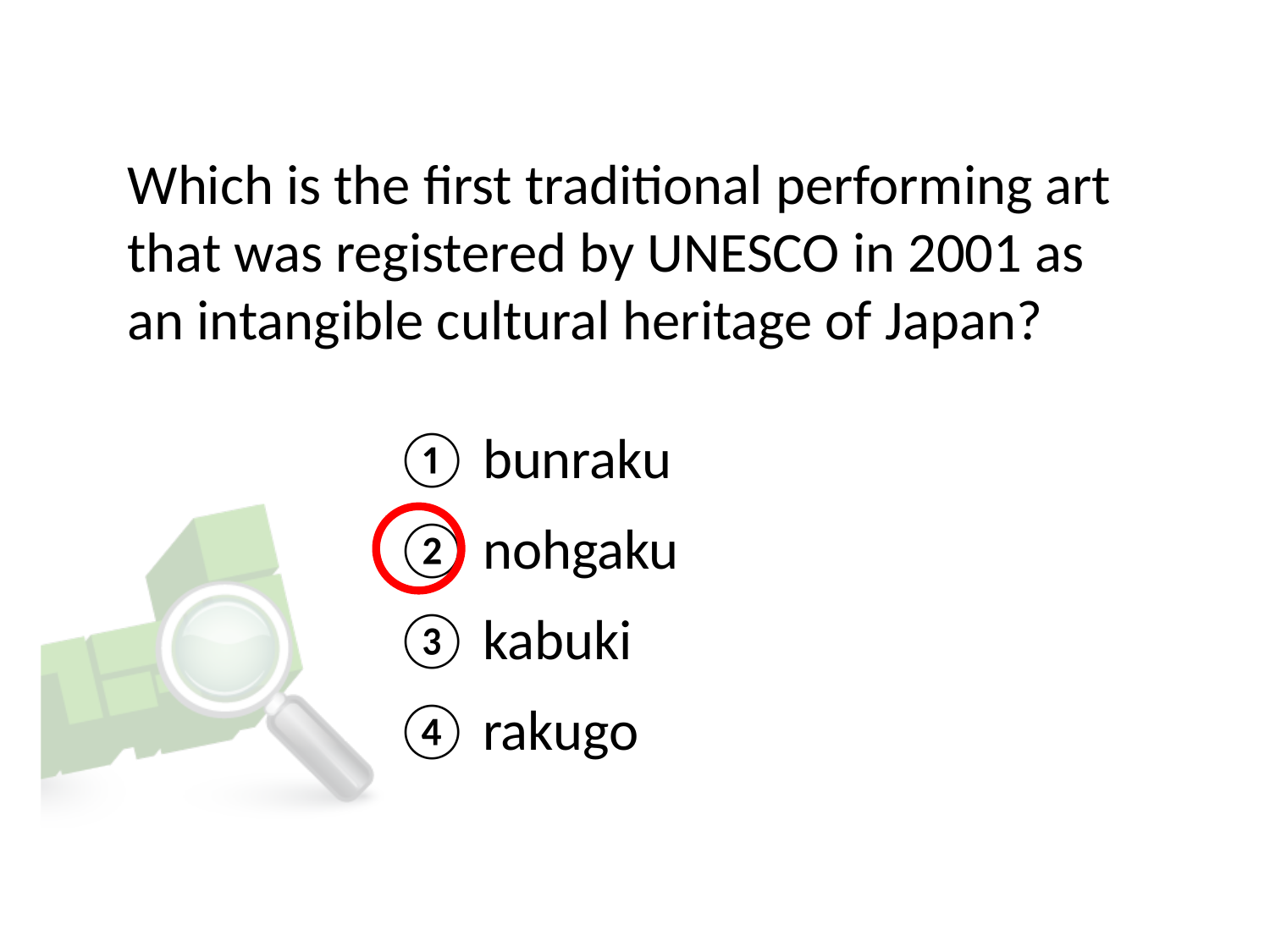

# Which is the first traditional performing art that was registered by UNESCO in 2001 as an intangible cultural heritage of Japan?
① bunraku
② nohgaku
③ kabuki
④ rakugo